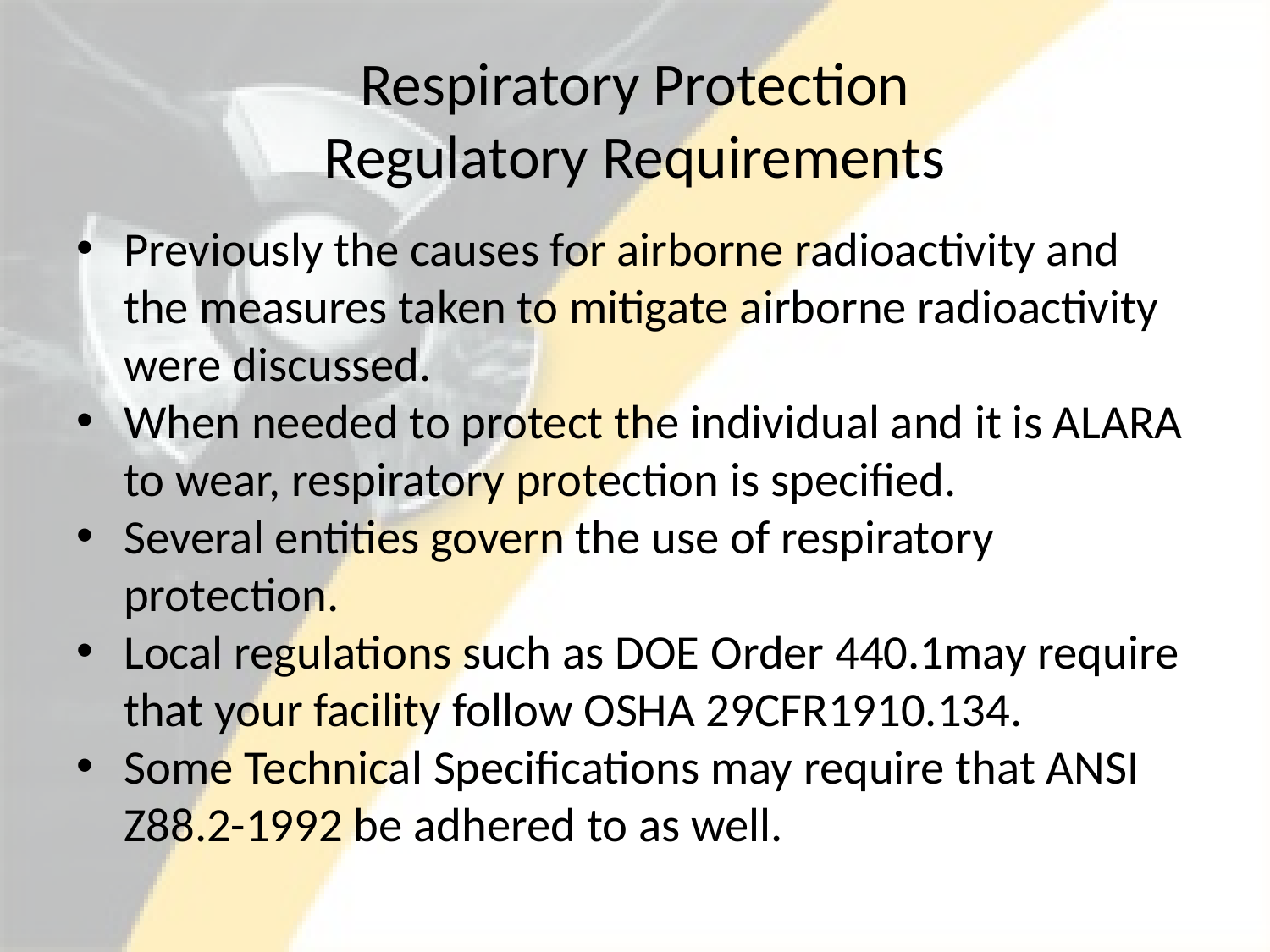

# Respiratory Protection Regulatory Requirements
Previously the causes for airborne radioactivity and the measures taken to mitigate airborne radioactivity were discussed.
When needed to protect the individual and it is ALARA to wear, respiratory protection is specified.
Several entities govern the use of respiratory protection.
Local regulations such as DOE Order 440.1may require that your facility follow OSHA 29CFR1910.134.
Some Technical Specifications may require that ANSI Z88.2-1992 be adhered to as well.